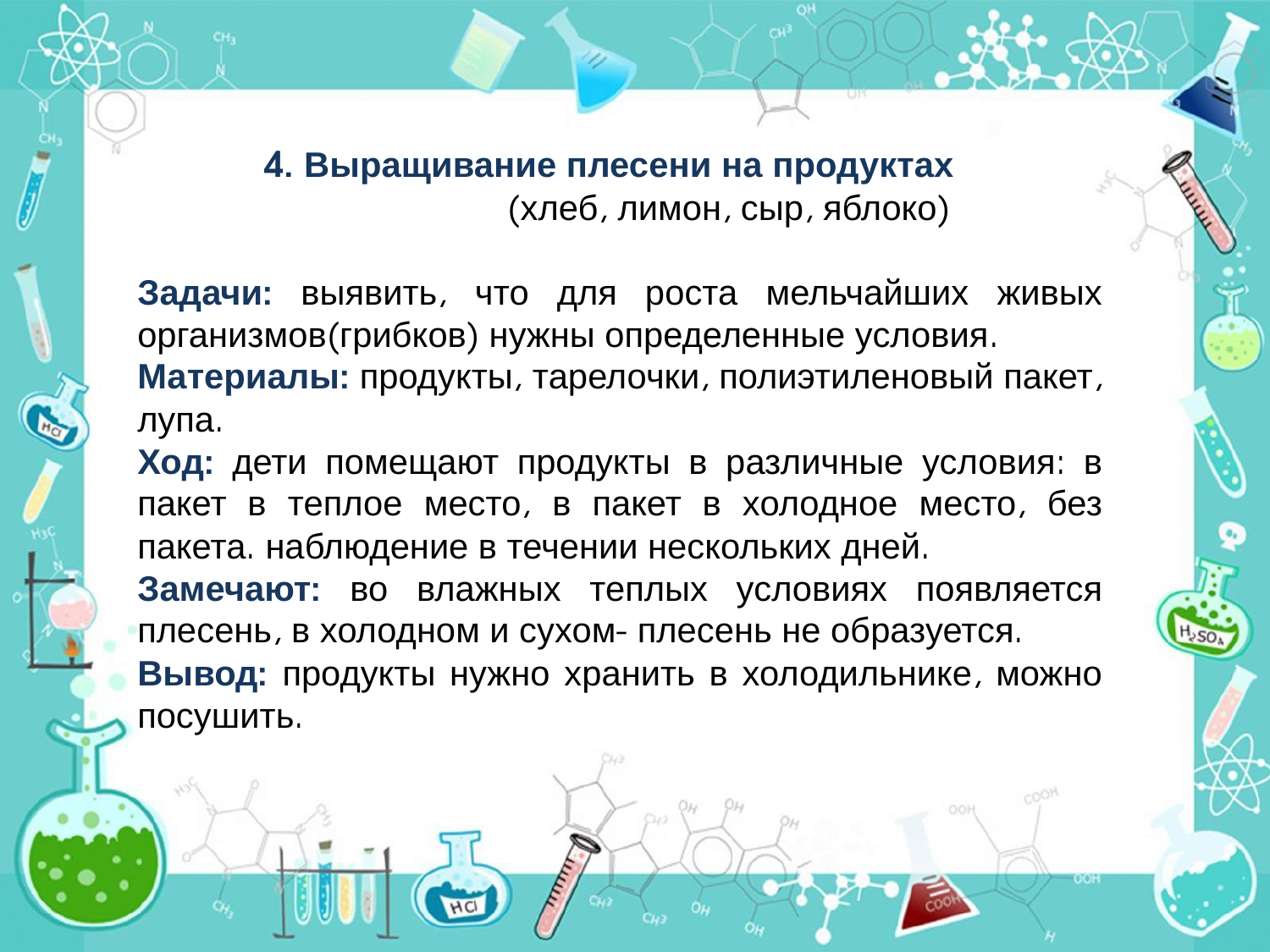

4. Выращивание плесени на продуктах
                                      (хлеб, лимон, сыр, яблоко)

Задачи: выявить, что для роста мельчайших живых организмов(грибков) нужны определенные условия.
Материалы: продукты, тарелочки, полиэтиленовый пакет, лупа.
Ход: дети помещают продукты в различные условия: в пакет в теплое место, в пакет в холодное место, без пакета. наблюдение в течении нескольких дней.
Замечают: во влажных теплых условиях появляется плесень, в холодном и сухом- плесень не образуется.
Вывод: продукты нужно хранить в холодильнике, можно посушить.